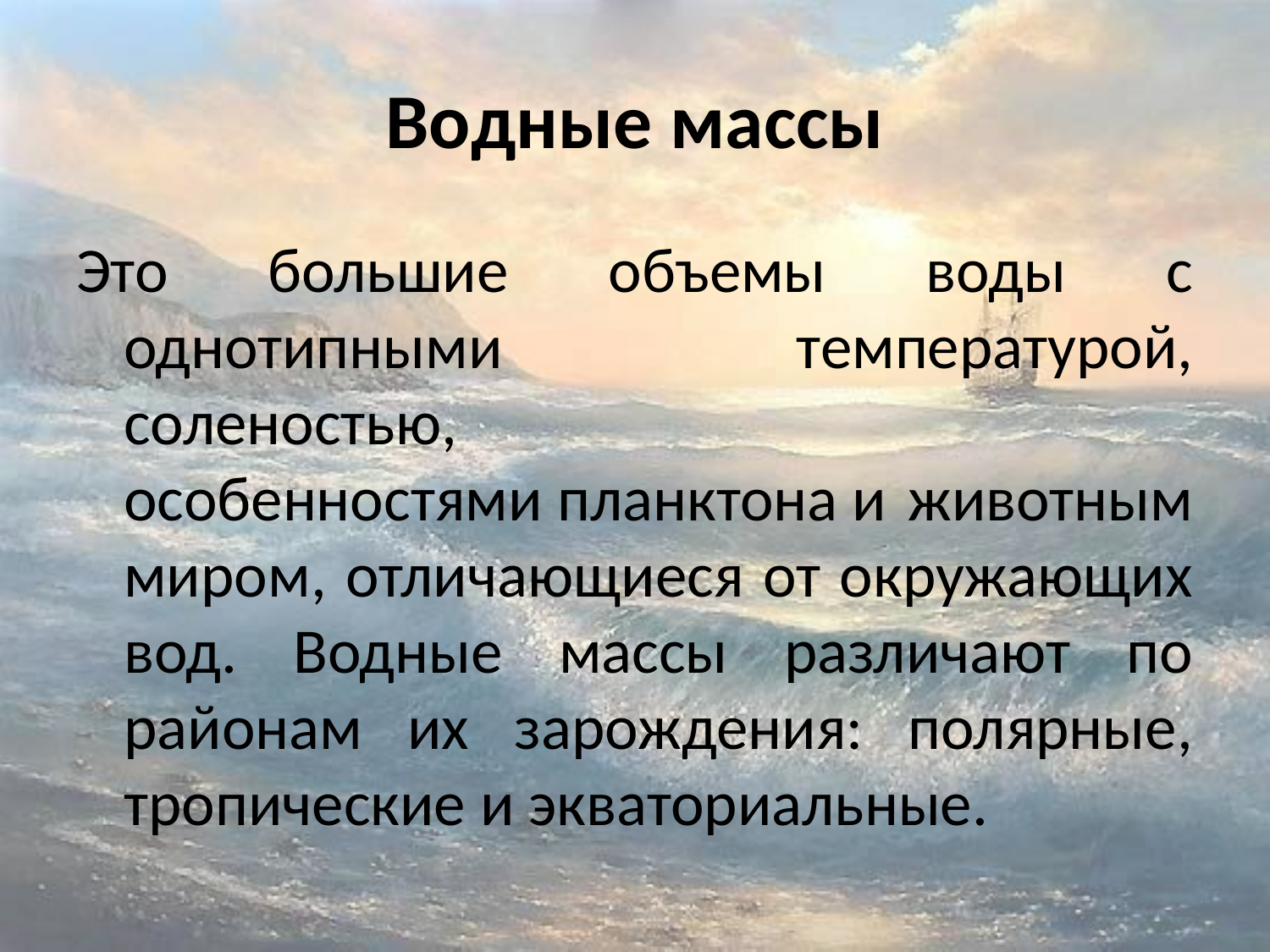

# Водные массы
Это большие объемы воды с однотипными температурой, соленостью, особенностями планктона и животным миром, отличающиеся от окружающих вод. Водные массы различают по районам их зарождения: полярные, тропические и экваториальные.